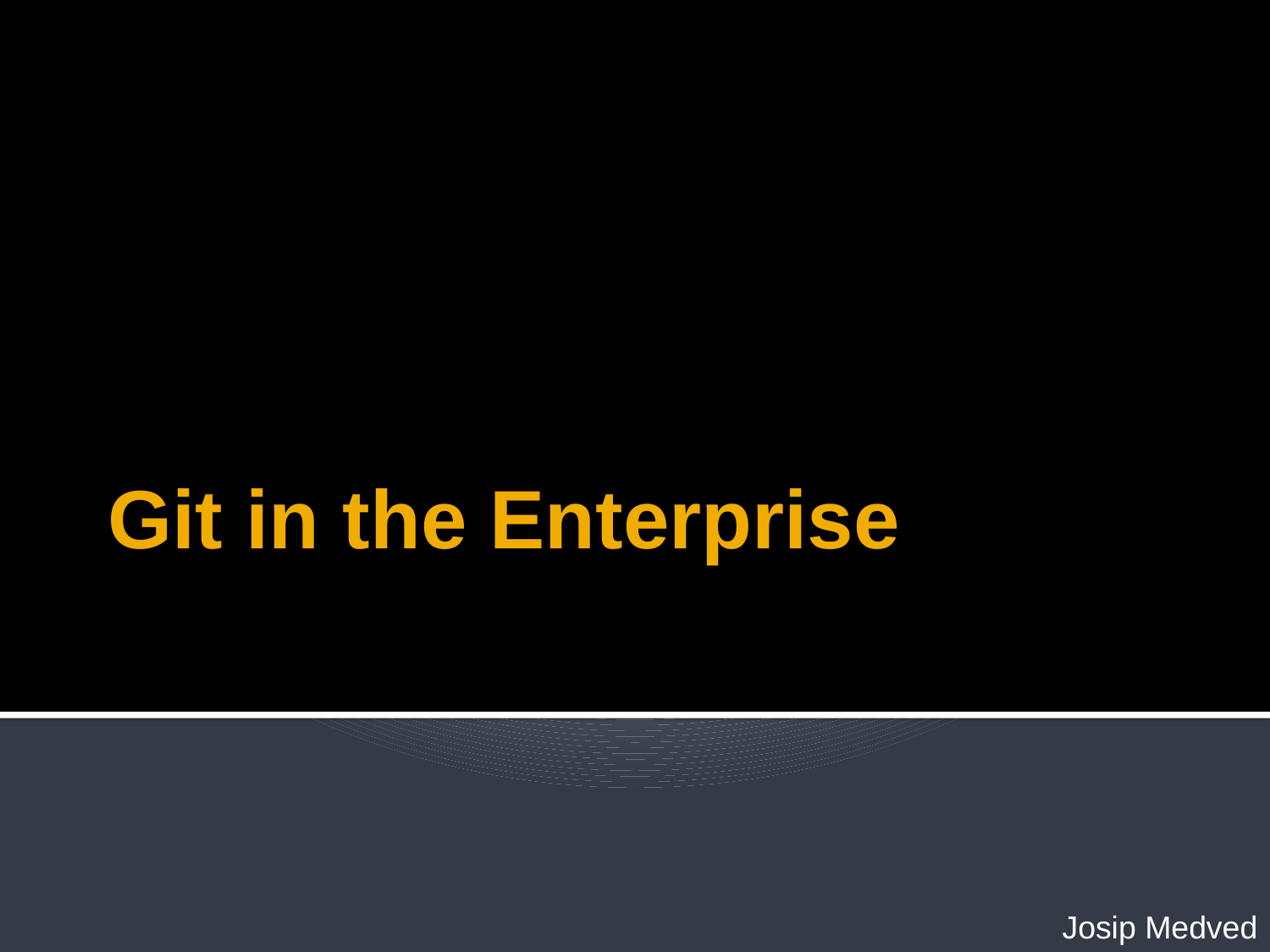

# Git in the Enterprise
Josip Medved